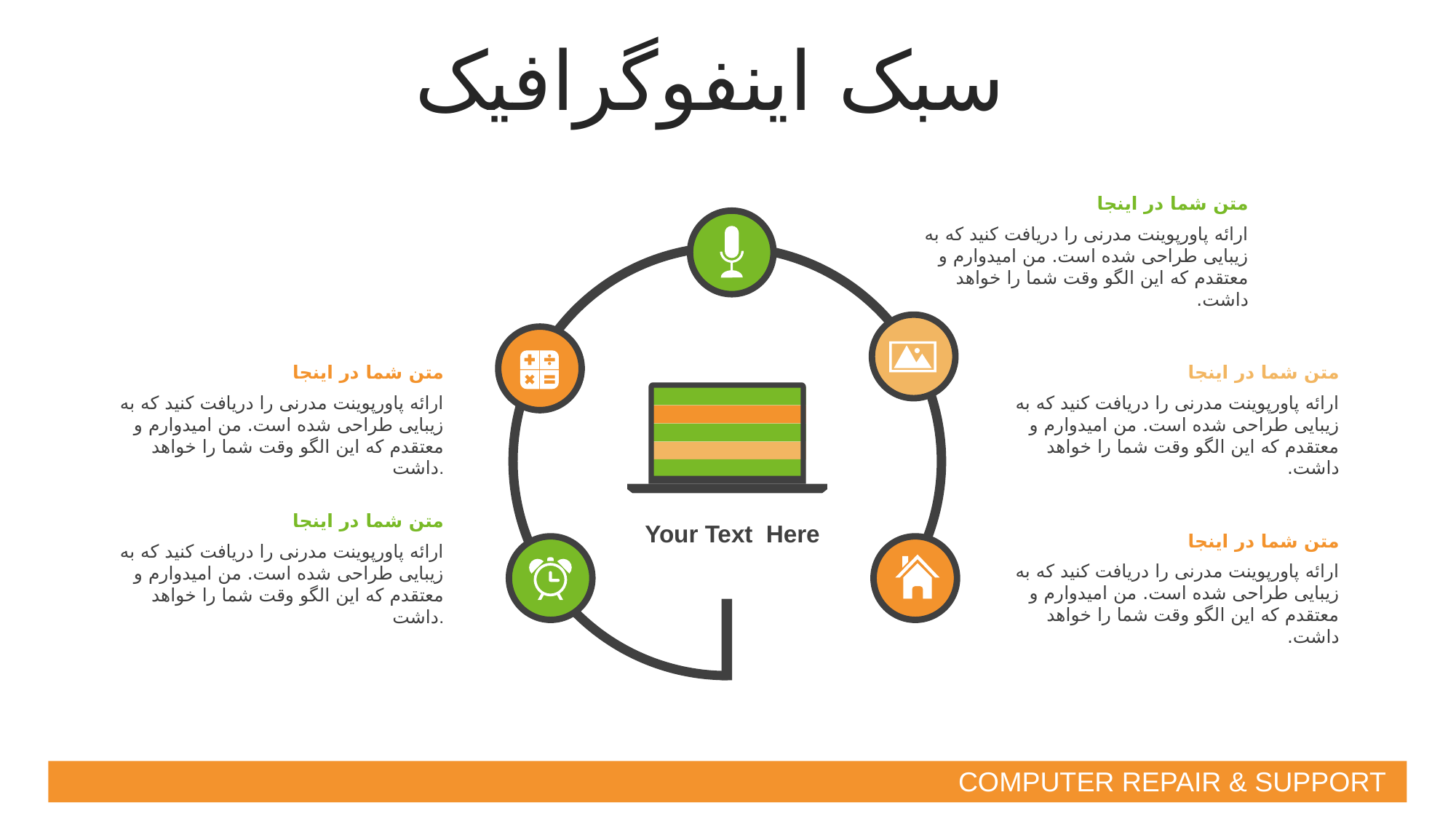

سبک اینفوگرافیک
متن شما در اینجا
ارائه پاورپوینت مدرنی را دریافت کنید که به زیبایی طراحی شده است. من امیدوارم و معتقدم که این الگو وقت شما را خواهد داشت.

متن شما در اینجا
ارائه پاورپوینت مدرنی را دریافت کنید که به زیبایی طراحی شده است. من امیدوارم و معتقدم که این الگو وقت شما را خواهد داشت.
متن شما در اینجا
ارائه پاورپوینت مدرنی را دریافت کنید که به زیبایی طراحی شده است. من امیدوارم و معتقدم که این الگو وقت شما را خواهد داشت.

متن شما در اینجا
ارائه پاورپوینت مدرنی را دریافت کنید که به زیبایی طراحی شده است. من امیدوارم و معتقدم که این الگو وقت شما را خواهد داشت.
Your Text  Here
متن شما در اینجا
ارائه پاورپوینت مدرنی را دریافت کنید که به زیبایی طراحی شده است. من امیدوارم و معتقدم که این الگو وقت شما را خواهد داشت.